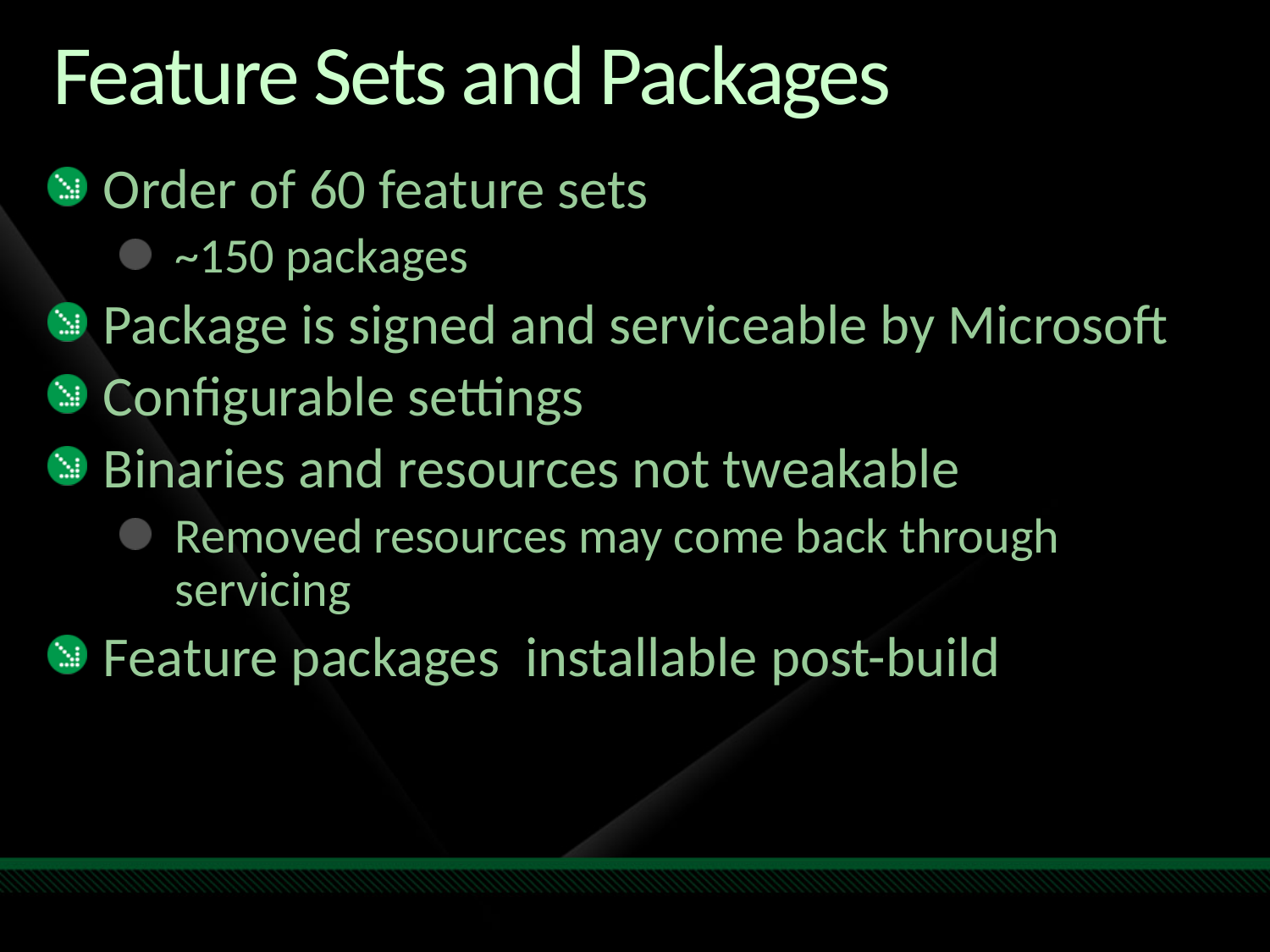

# Feature Sets and Packages
Order of 60 feature sets
~150 packages
Package is signed and serviceable by Microsoft
Configurable settings
Binaries and resources not tweakable
Removed resources may come back through servicing
Feature packages  installable post-build